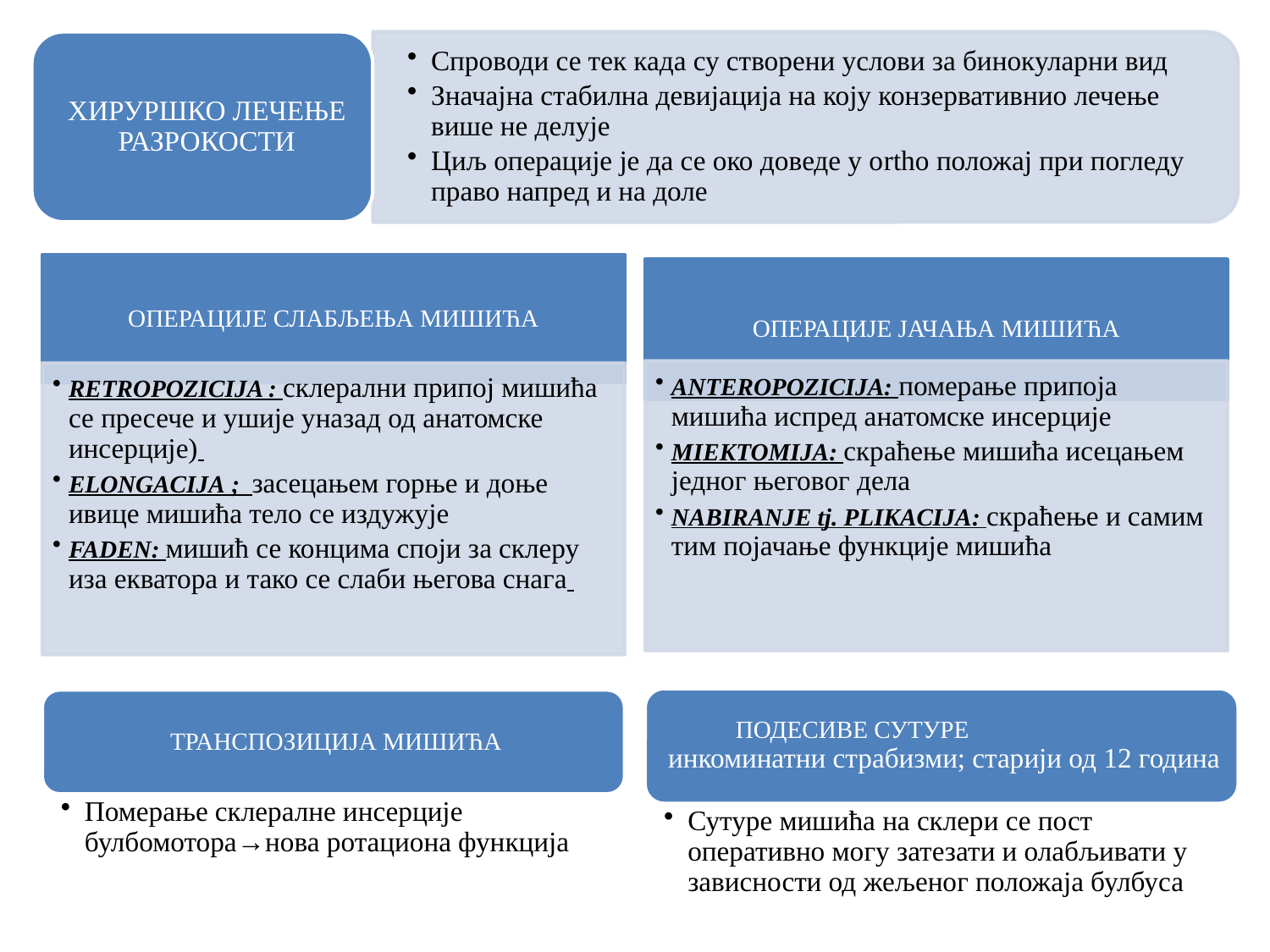

Спроводи се тек када су створени услови за бинокуларни вид
Значајна стабилна девијација на коју конзервативнио лечење више не делује
Циљ операције је да се око доведе у оrtho положај при погледу право напред и на доле
ХИРУРШКО ЛЕЧЕЊЕ РАЗРОКОСТИ
ОПЕРАЦИЈЕ СЛАБЉЕЊА МИШИЋА
RETROPOZICIJA : склерални припој мишића се пресече и ушије уназад од анатомске инсерције)
ELONGACIJA ;  засецањем горње и доње ивице мишића тело се издужује
FADEN: мишић се концима споји за склеру иза екватора и тако се слаби његова снага
ОПЕРАЦИЈЕ ЈАЧАЊА МИШИЋА
ANTEROPOZICIJA: померање припоја мишића испред анатомске инсерције
MIEKTOMIJA: скраћење мишића исецањем једног његовог дела
NABIRANJE tj. PLIKACIJA: скраћење и самим тим појачање функције мишића
ПОДЕСИВЕ СУТУРЕ                               инкоминатни страбизми; старији од 12 година
Сутуре мишића на склери се пост оперативно могу затезати и олабљивати у зависности од жељеног положаја булбуса
ТРАНСПОЗИЦИЈА МИШИЋА
Померање склералне инсерције булбомотора→нова ротациона функција